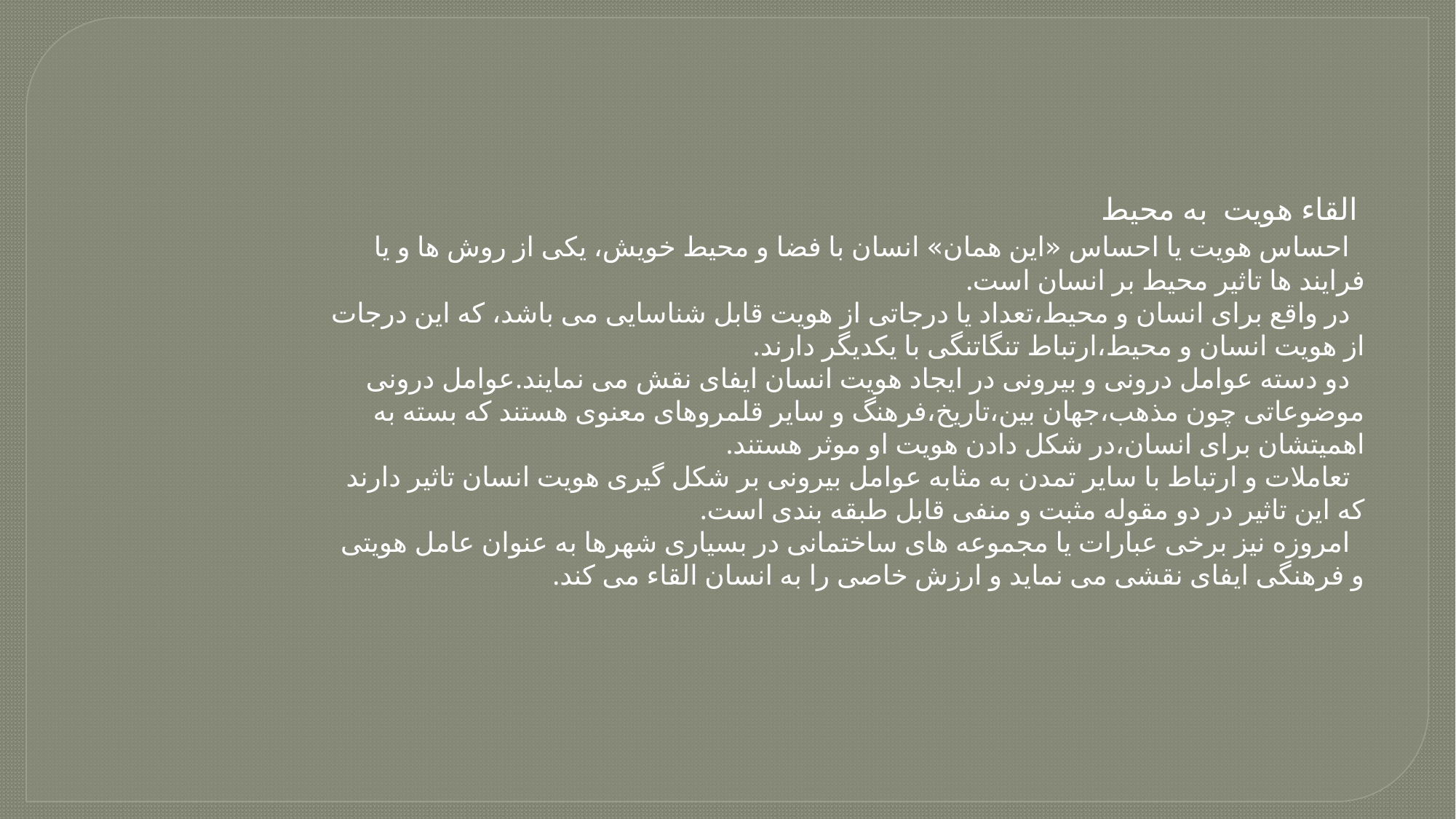

القاء هویت  به محیط
  احساس هویت یا احساس «این همان» انسان با فضا و محیط خویش، یکی از روش ها و یا فرایند ها تاثیر محیط بر انسان است.
  در واقع برای انسان و محیط،تعداد یا درجاتی از هویت قابل شناسایی می باشد، که این درجات از هویت انسان و محیط،ارتباط تنگاتنگی با یکدیگر دارند.
  دو دسته عوامل درونی و بیرونی در ایجاد هویت انسان ایفای نقش می نمایند.عوامل درونی موضوعاتی چون مذهب،جهان بین،تاریخ،فرهنگ و سایر قلمروهای معنوی هستند که بسته به اهمیتشان برای انسان،در شکل دادن هویت او موثر هستند.
  تعاملات و ارتباط با سایر تمدن به مثابه عوامل بیرونی بر شکل گیری هویت انسان تاثیر دارند که این تاثیر در دو مقوله مثبت و منفی قابل طبقه بندی است.
  امروزه نیز برخی عبارات یا مجموعه های ساختمانی در بسیاری شهرها به عنوان عامل هویتی و فرهنگی ایفای نقشی می نماید و ارزش خاصی را به انسان القاء می کند.